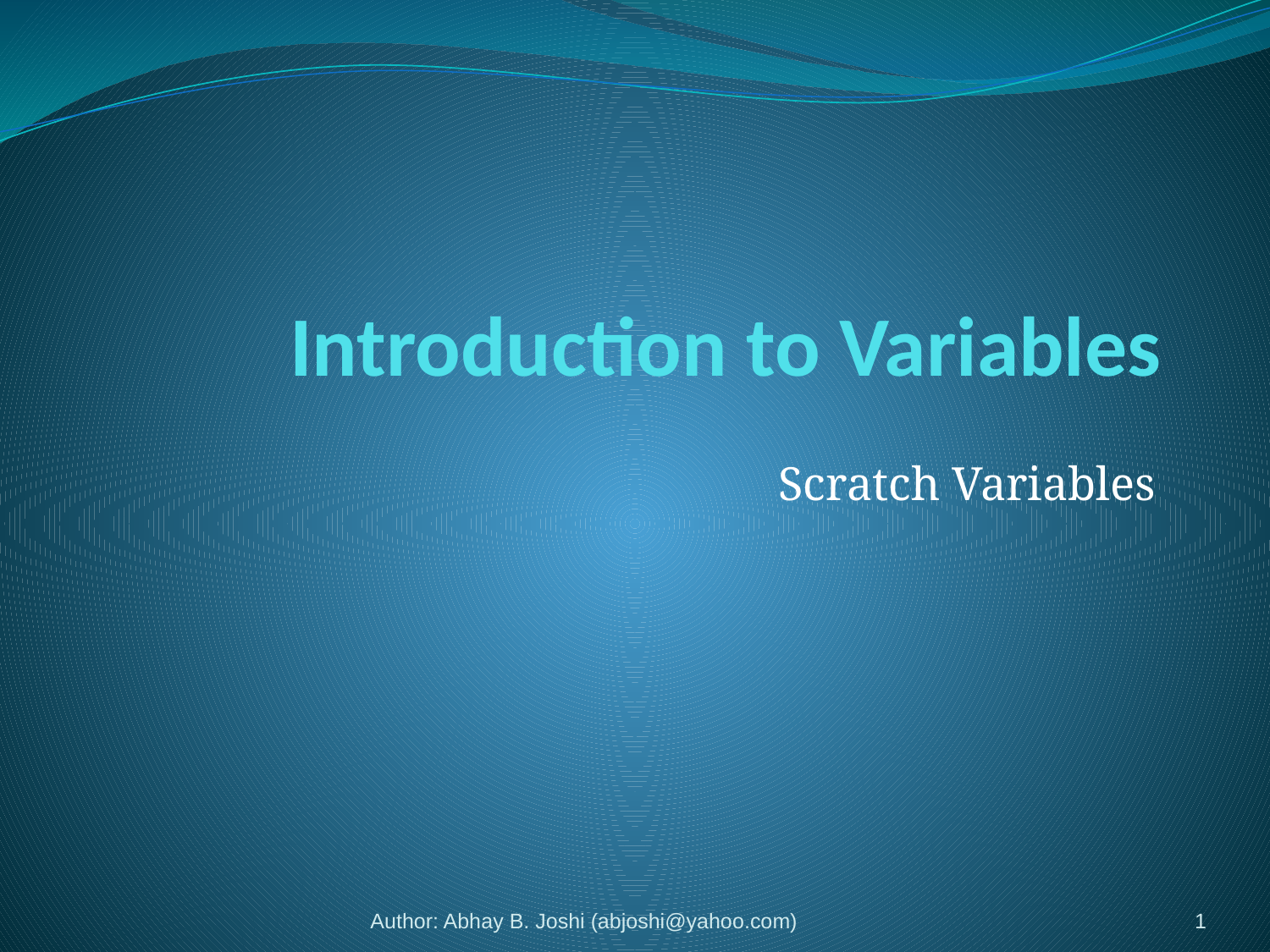

# Introduction to Variables
Scratch Variables
Author: Abhay B. Joshi (abjoshi@yahoo.com)
1